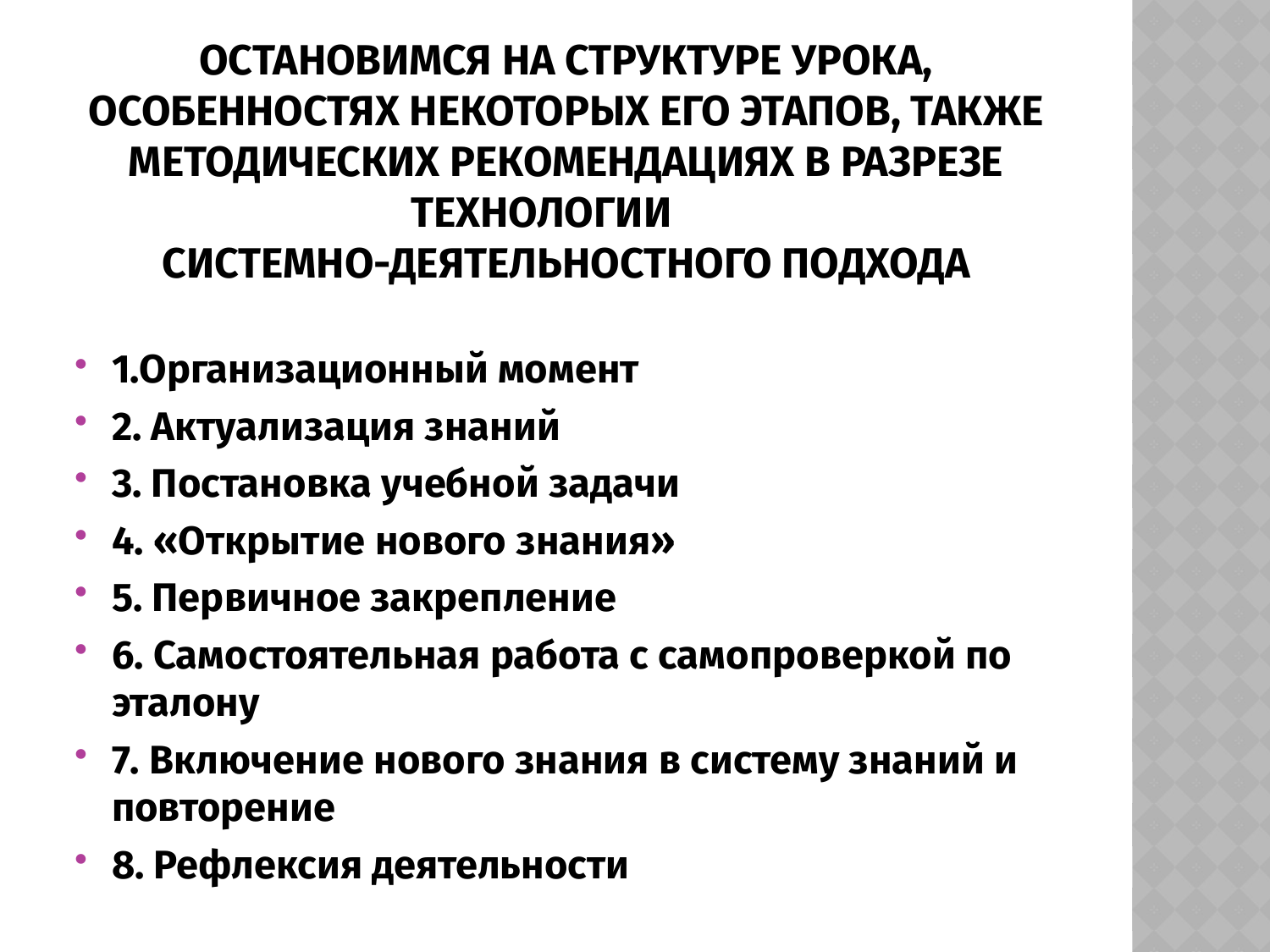

# Остановимся на структуре урока, особенностях некоторых его этапов, также методических рекомендациях в разрезе технологии     системно-деятельностного подхода
1.Организационный момент
2. Актуализация знаний
3. Постановка учебной задачи
4. «Открытие нового знания»
5. Первичное закрепление
6. Самостоятельная работа с самопроверкой по эталону
7. Включение нового знания в систему знаний и повторение
8. Рефлексия деятельности